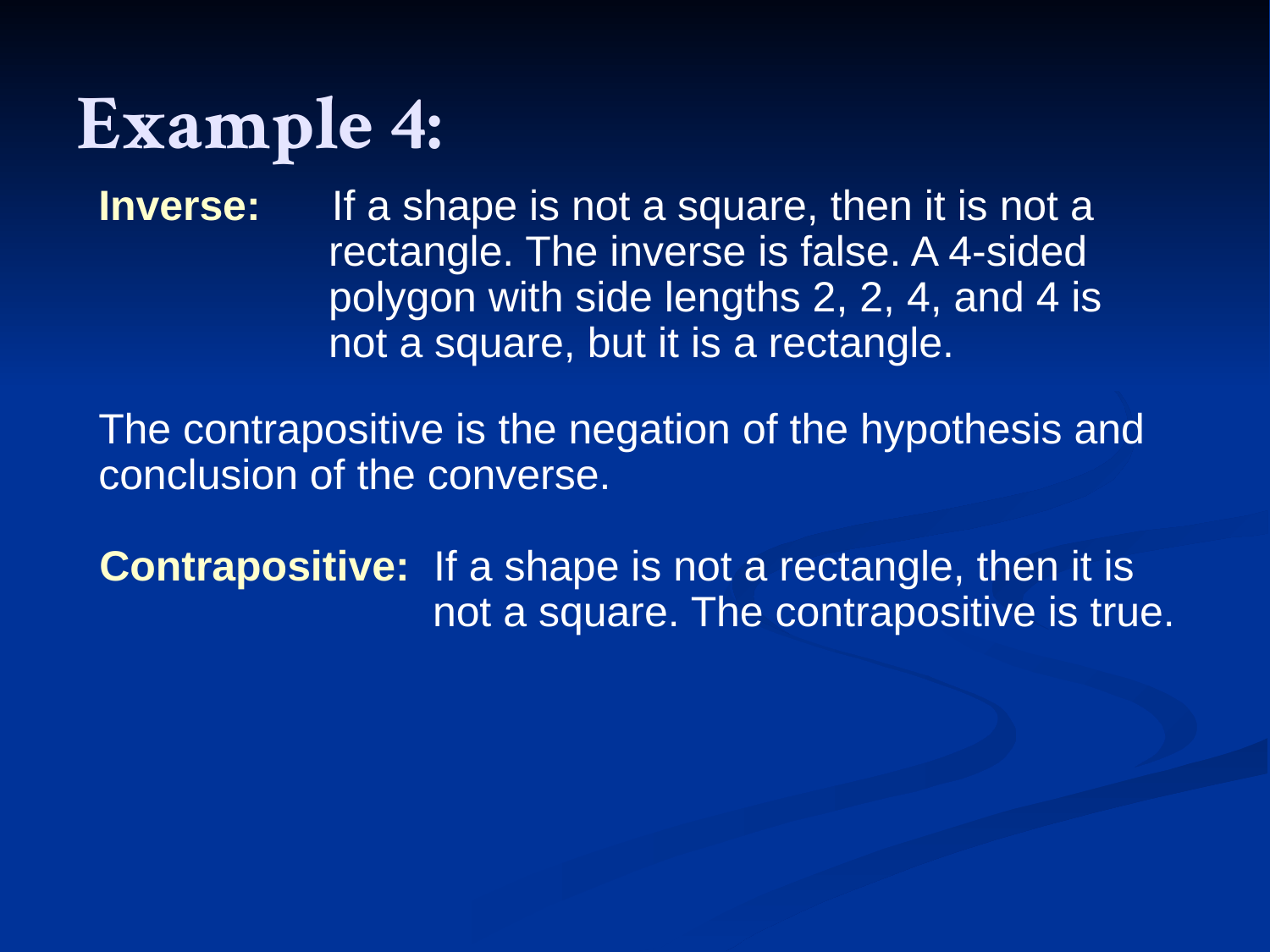

# Example 4:
Inverse:      If a shape is not a square, then it is not a rectangle. The inverse is false. A 4-sided polygon with side lengths 2, 2, 4, and 4 is
not a square, but it is a rectangle.
The contrapositive is the negation of the hypothesis and conclusion of the converse.
Contrapositive:  If a shape is not a rectangle, then it is not a square. The contrapositive is true.